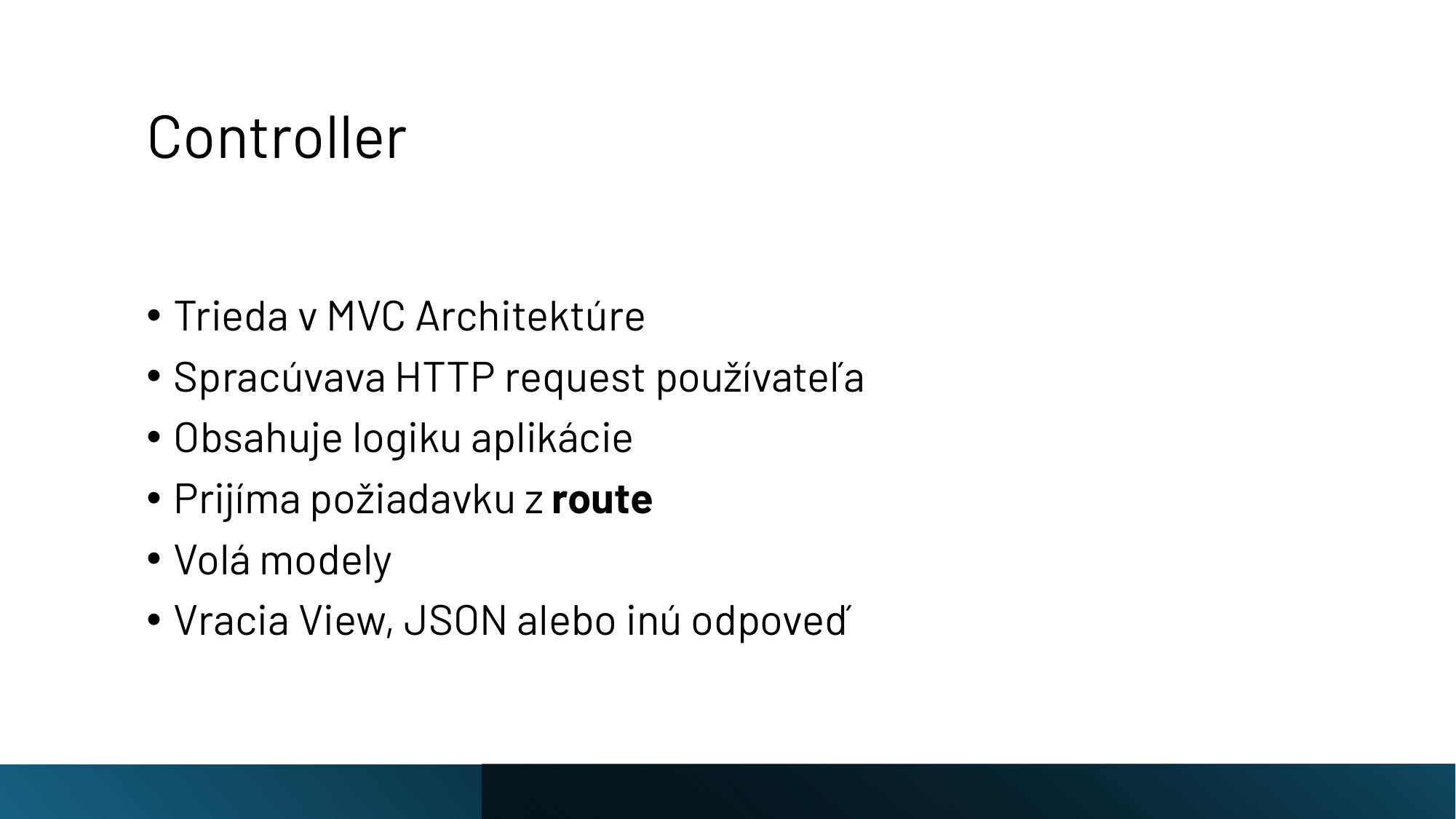

# Controller
Trieda v MVC Architektúre
Spracúvava HTTP request používateľa
Obsahuje logiku aplikácie
Prijíma požiadavku z route
Volá modely
Vracia View, JSON alebo inú odpoveď